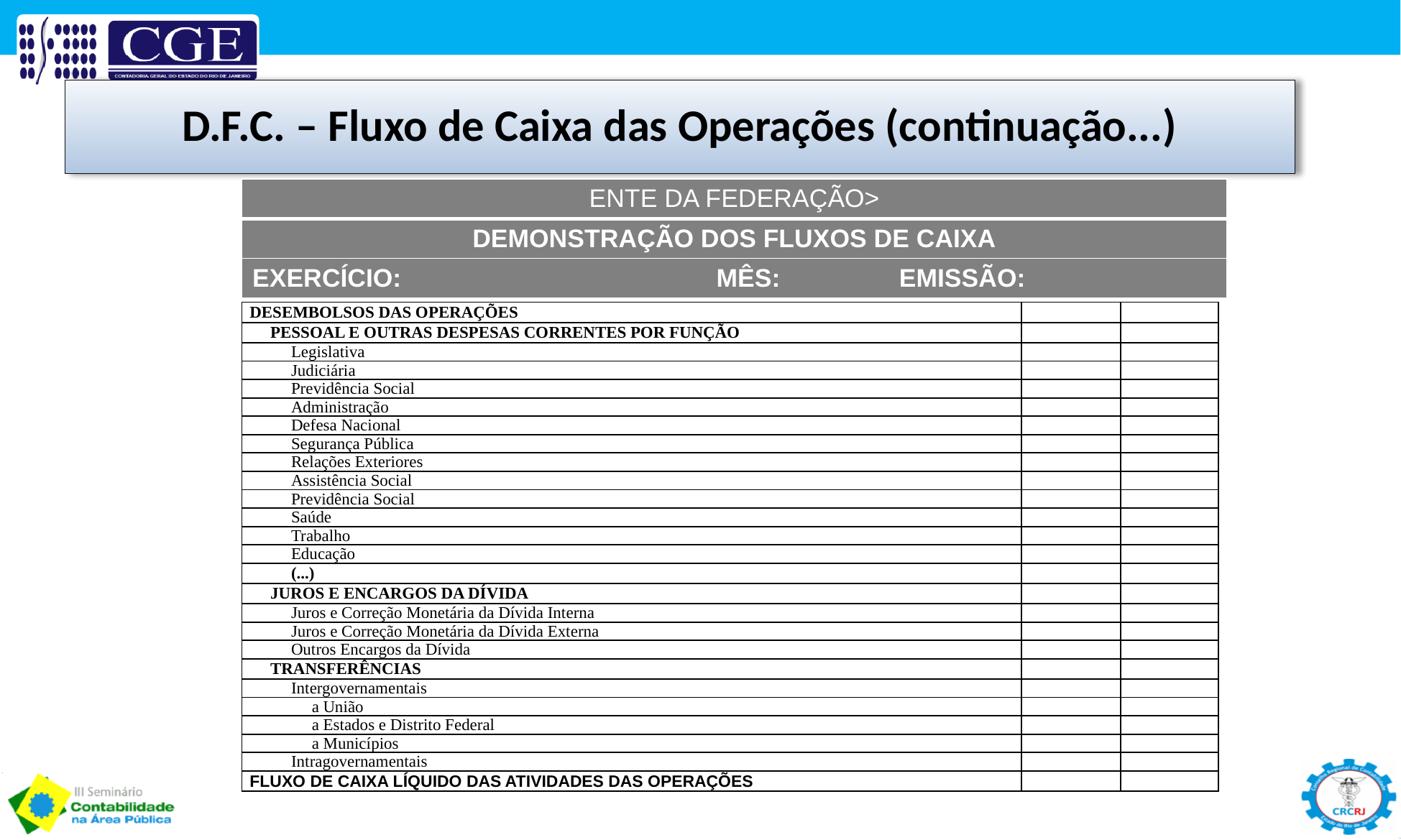

D.F.C. – Fluxo de Caixa das Operações (continuação...)
| ENTE DA FEDERAÇÃO> |
| --- |
| DEMONSTRAÇÃO DOS FLUXOS DE CAIXA |
| EXERCÍCIO: MÊS: EMISSÃO: |
| DESEMBOLSOS DAS OPERAÇÕES |  |  |
| --- | --- | --- |
| PESSOAL E OUTRAS DESPESAS CORRENTES POR FUNÇÃO |  |  |
| Legislativa |  |  |
| Judiciária |  |  |
| Previdência Social |  |  |
| Administração |  |  |
| Defesa Nacional |  |  |
| Segurança Pública |  |  |
| Relações Exteriores |  |  |
| Assistência Social |  |  |
| Previdência Social |  |  |
| Saúde |  |  |
| Trabalho |  |  |
| Educação |  |  |
| (...) |  |  |
| JUROS E ENCARGOS DA DÍVIDA |  |  |
| Juros e Correção Monetária da Dívida Interna |  |  |
| Juros e Correção Monetária da Dívida Externa |  |  |
| Outros Encargos da Dívida |  |  |
| TRANSFERÊNCIAS |  |  |
| Intergovernamentais |  |  |
| a União |  |  |
| a Estados e Distrito Federal |  |  |
| a Municípios |  |  |
| Intragovernamentais |  |  |
| FLUXO DE CAIXA LÍQUIDO DAS ATIVIDADES DAS OPERAÇÕES |  |  |